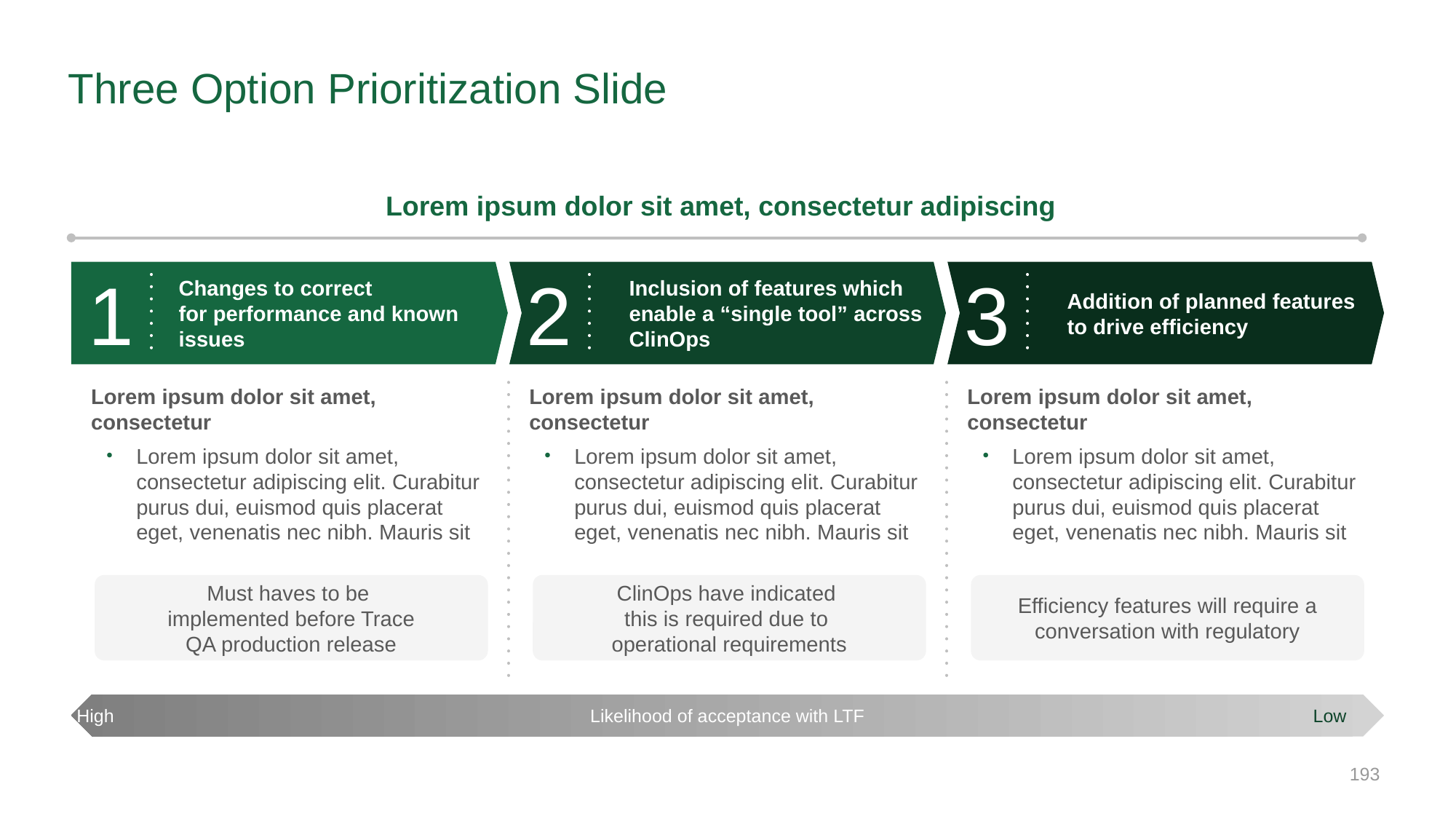

# Three Option Prioritization Slide
Lorem ipsum dolor sit amet, consectetur adipiscing
Changes to correct
for performance and known issues
Inclusion of features which enable a “single tool” across ClinOps
Addition of planned features
to drive efficiency
1
2
3
Lorem ipsum dolor sit amet, consectetur
Lorem ipsum dolor sit amet, consectetur
Lorem ipsum dolor sit amet, consectetur
Lorem ipsum dolor sit amet, consectetur adipiscing elit. Curabitur purus dui, euismod quis placerat eget, venenatis nec nibh. Mauris sit
Lorem ipsum dolor sit amet, consectetur adipiscing elit. Curabitur purus dui, euismod quis placerat eget, venenatis nec nibh. Mauris sit
Lorem ipsum dolor sit amet, consectetur adipiscing elit. Curabitur purus dui, euismod quis placerat eget, venenatis nec nibh. Mauris sit
Must haves to be
implemented before Trace
QA production release
ClinOps have indicated
this is required due to
operational requirements
Efficiency features will require a conversation with regulatory

High
Low
Likelihood of acceptance with LTF
193